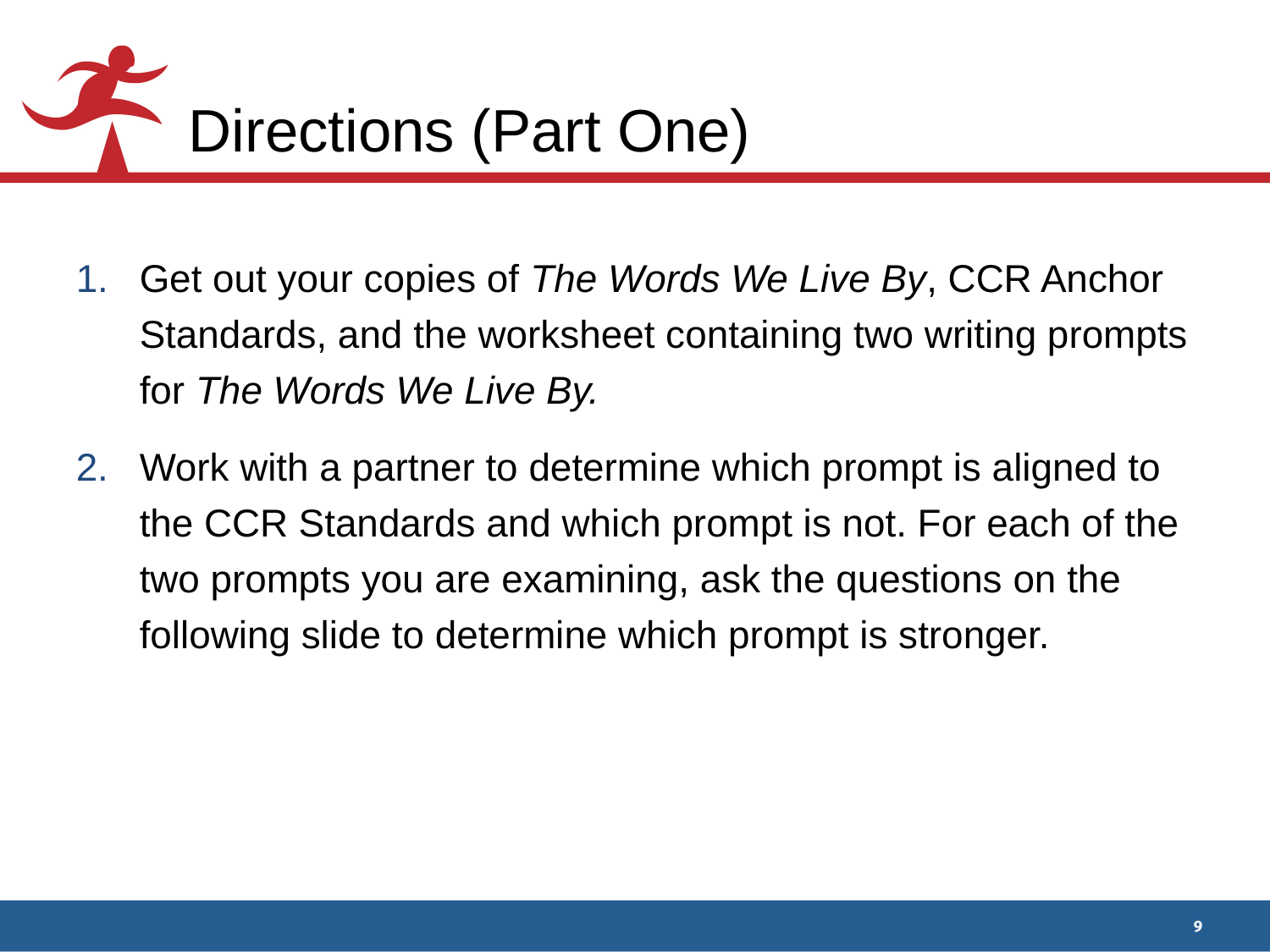

# Directions (Part One)
Get out your copies of The Words We Live By, CCR Anchor Standards, and the worksheet containing two writing prompts for The Words We Live By.
Work with a partner to determine which prompt is aligned to the CCR Standards and which prompt is not. For each of the two prompts you are examining, ask the questions on the following slide to determine which prompt is stronger.